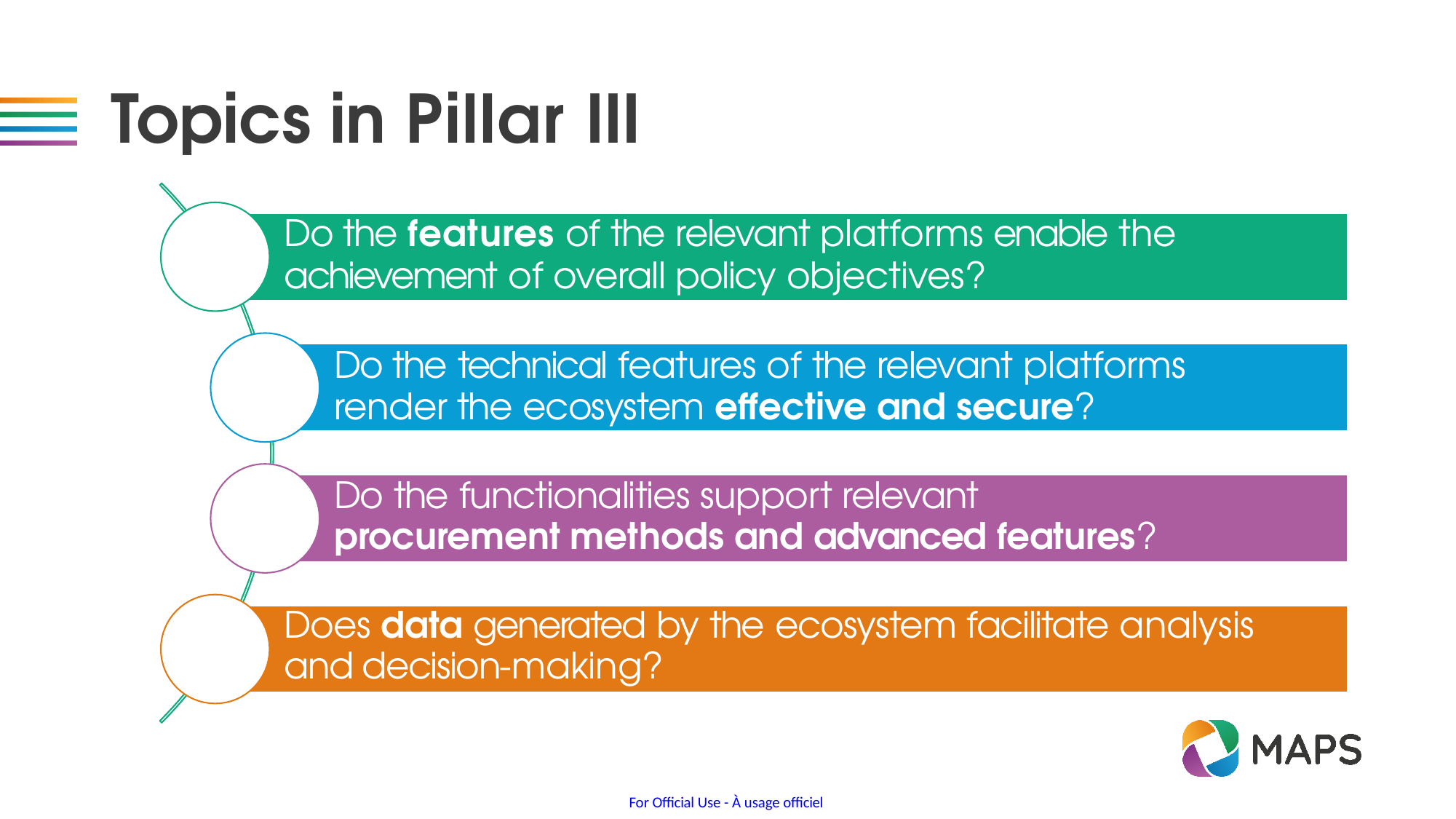

# Topics in Pillar III

Do the features of the relevant platforms enable the
achievement of overall policy objectives?

Do the technical features of the relevant platforms render the ecosystem effective and secure?

Do the functionalities support relevant procurement methods and advanced features?

Does data generated by the ecosystem facilitate analysis and decision-making?

For Official Use - À usage officiel